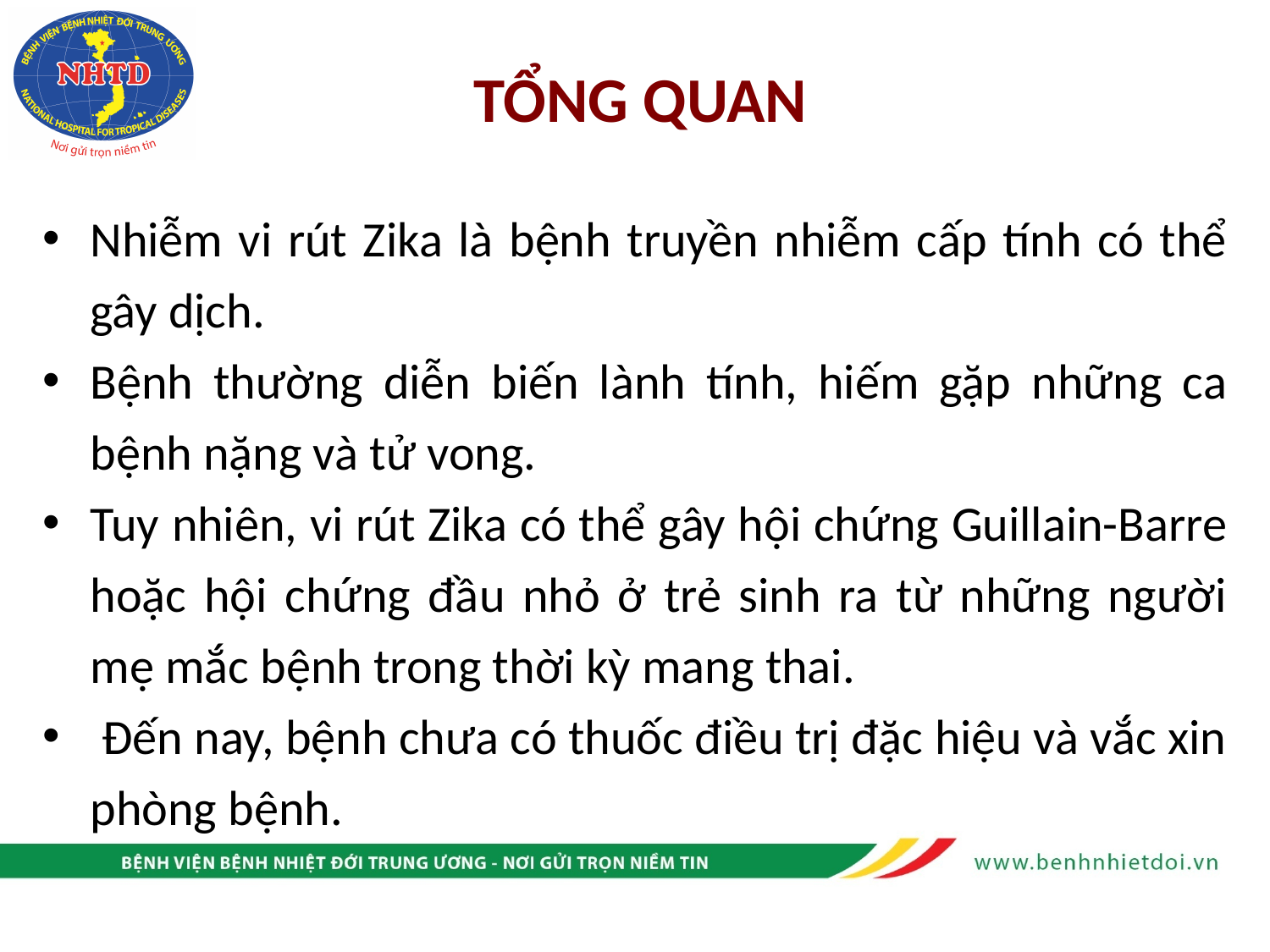

# TỔNG QUAN
Nhiễm vi rút Zika là bệnh truyền nhiễm cấp tính có thể gây dịch.
Bệnh thường diễn biến lành tính, hiếm gặp những ca bệnh nặng và tử vong.
Tuy nhiên, vi rút Zika có thể gây hội chứng Guillain-Barre hoặc hội chứng đầu nhỏ ở trẻ sinh ra từ những người mẹ mắc bệnh trong thời kỳ mang thai.
 Đến nay, bệnh chưa có thuốc điều trị đặc hiệu và vắc xin phòng bệnh.